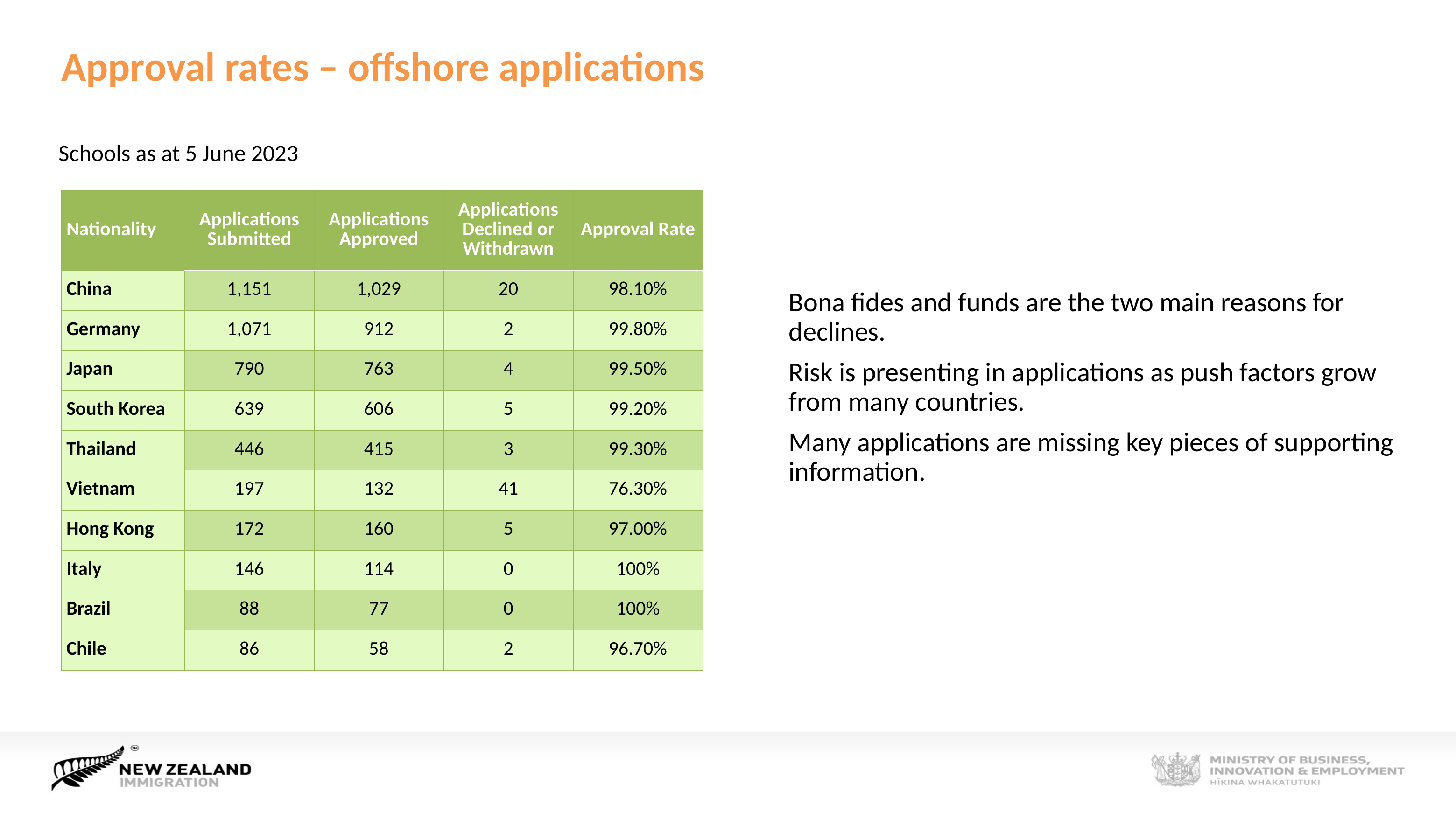

# Approval rates – offshore applications
Schools as at 5 June 2023

| Nationality | Applications Submitted | Applications Approved | Applications Declined or Withdrawn | Approval Rate |
| --- | --- | --- | --- | --- |
| China | 1,151 | 1,029 | 20 | 98.10% |
| Germany | 1,071 | 912 | 2 | 99.80% |
| Japan | 790 | 763 | 4 | 99.50% |
| South Korea | 639 | 606 | 5 | 99.20% |
| Thailand | 446 | 415 | 3 | 99.30% |
| Vietnam | 197 | 132 | 41 | 76.30% |
| Hong Kong | 172 | 160 | 5 | 97.00% |
| Italy | 146 | 114 | 0 | 100% |
| Brazil | 88 | 77 | 0 | 100% |
| Chile | 86 | 58 | 2 | 96.70% |
Bona fides and funds are the two main reasons for declines.
Risk is presenting in applications as push factors grow from many countries.
Many applications are missing key pieces of supporting information.